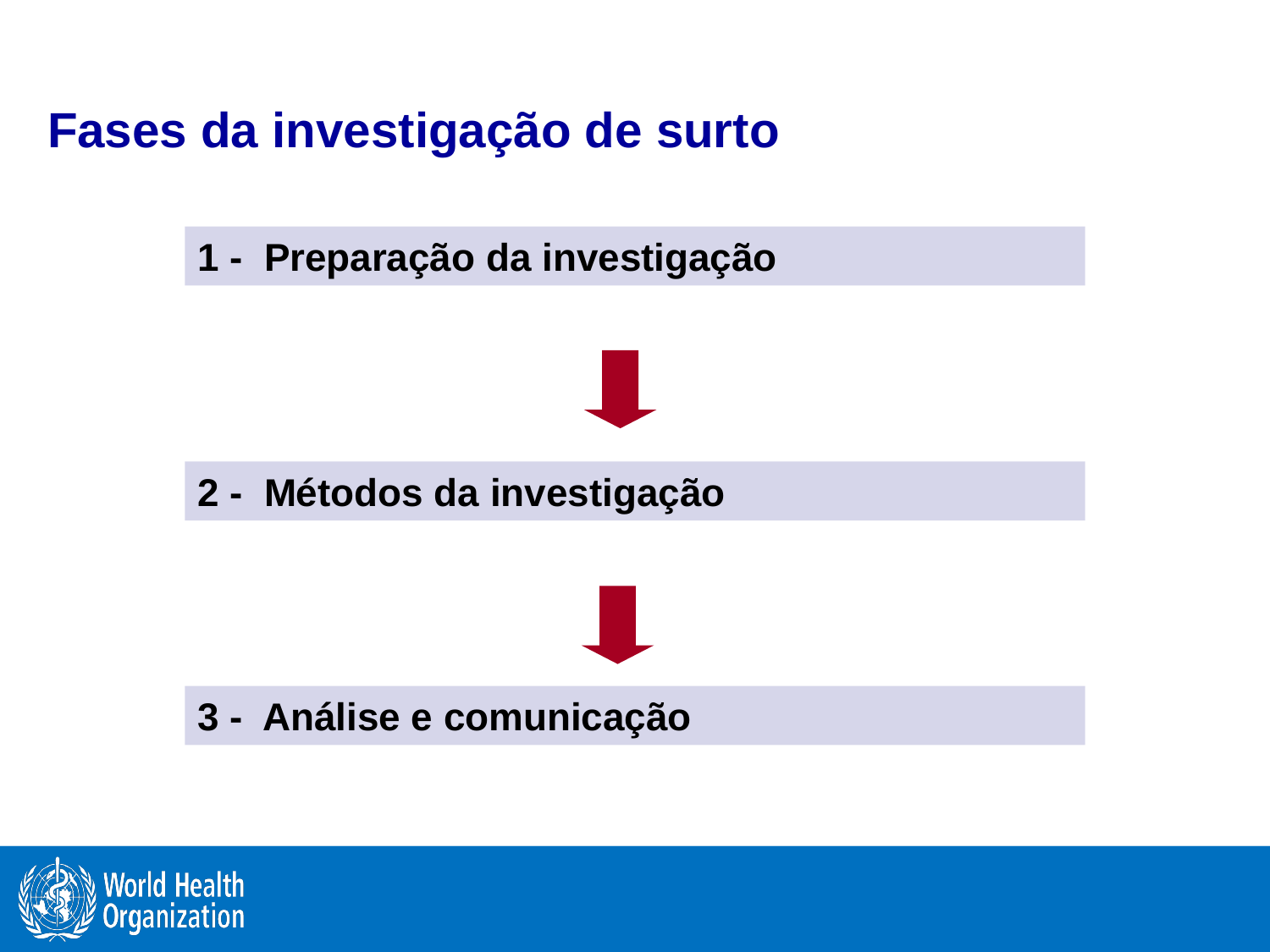

Fases da investigação de surto
1 -  Preparação da investigação

2 -  Métodos da investigação

3 -  Análise e comunicação